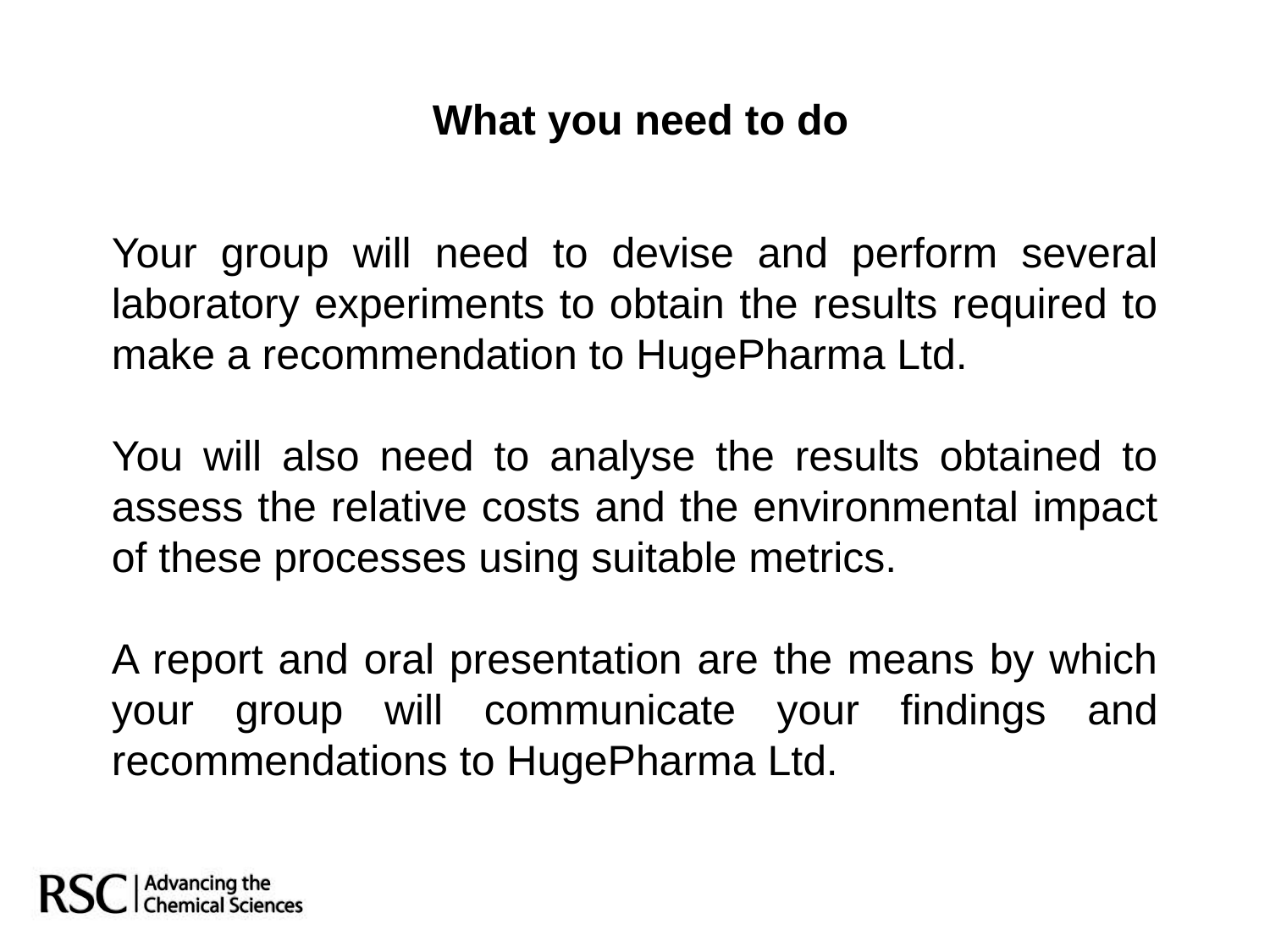

What you need to do
Your group will need to devise and perform several laboratory experiments to obtain the results required to make a recommendation to HugePharma Ltd.

You will also need to analyse the results obtained to assess the relative costs and the environmental impact of these processes using suitable metrics.

A report and oral presentation are the means by which your group will communicate your findings and recommendations to HugePharma Ltd.